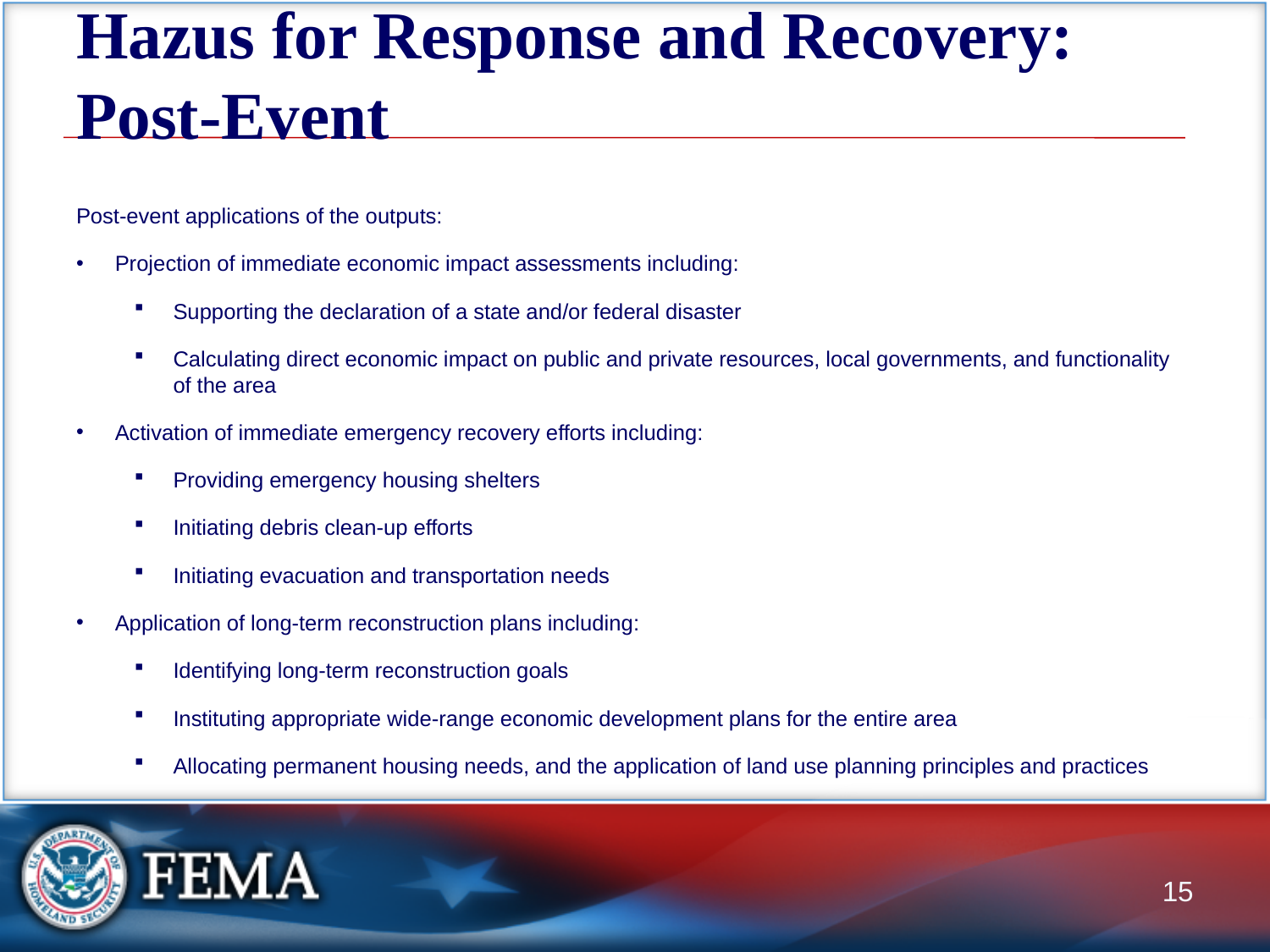

# Hazus for Response and Recovery: Post-Event

Post-event applications of the outputs:
Projection of immediate economic impact assessments including:
Supporting the declaration of a state and/or federal disaster
Calculating direct economic impact on public and private resources, local governments, and functionality of the area
Activation of immediate emergency recovery efforts including:
Providing emergency housing shelters
Initiating debris clean-up efforts
Initiating evacuation and transportation needs
Application of long-term reconstruction plans including:
Identifying long-term reconstruction goals
Instituting appropriate wide-range economic development plans for the entire area
Allocating permanent housing needs, and the application of land use planning principles and practices
15